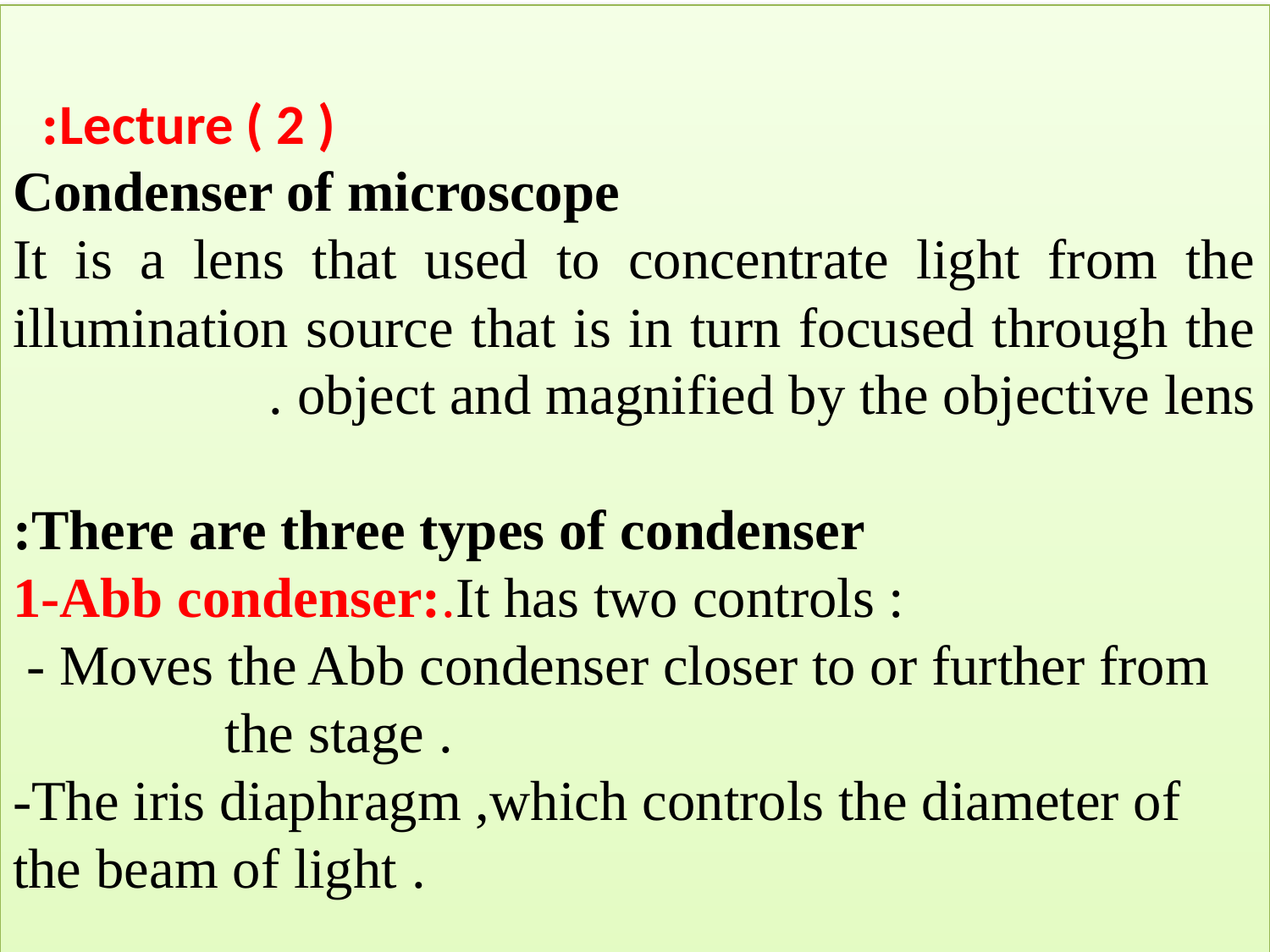

Lecture ( 2 ):
                        Condenser of microscope
It is a lens that used to concentrate light from the illumination source that is in turn focused through the object and magnified by the objective lens .

There are three types of condenser:
1-Abb condenser:.It has two controls :
 - Moves the Abb condenser closer to or further from                   the stage .
-The iris diaphragm ,which controls the diameter of the beam of light .

Lecture ( 2 ):